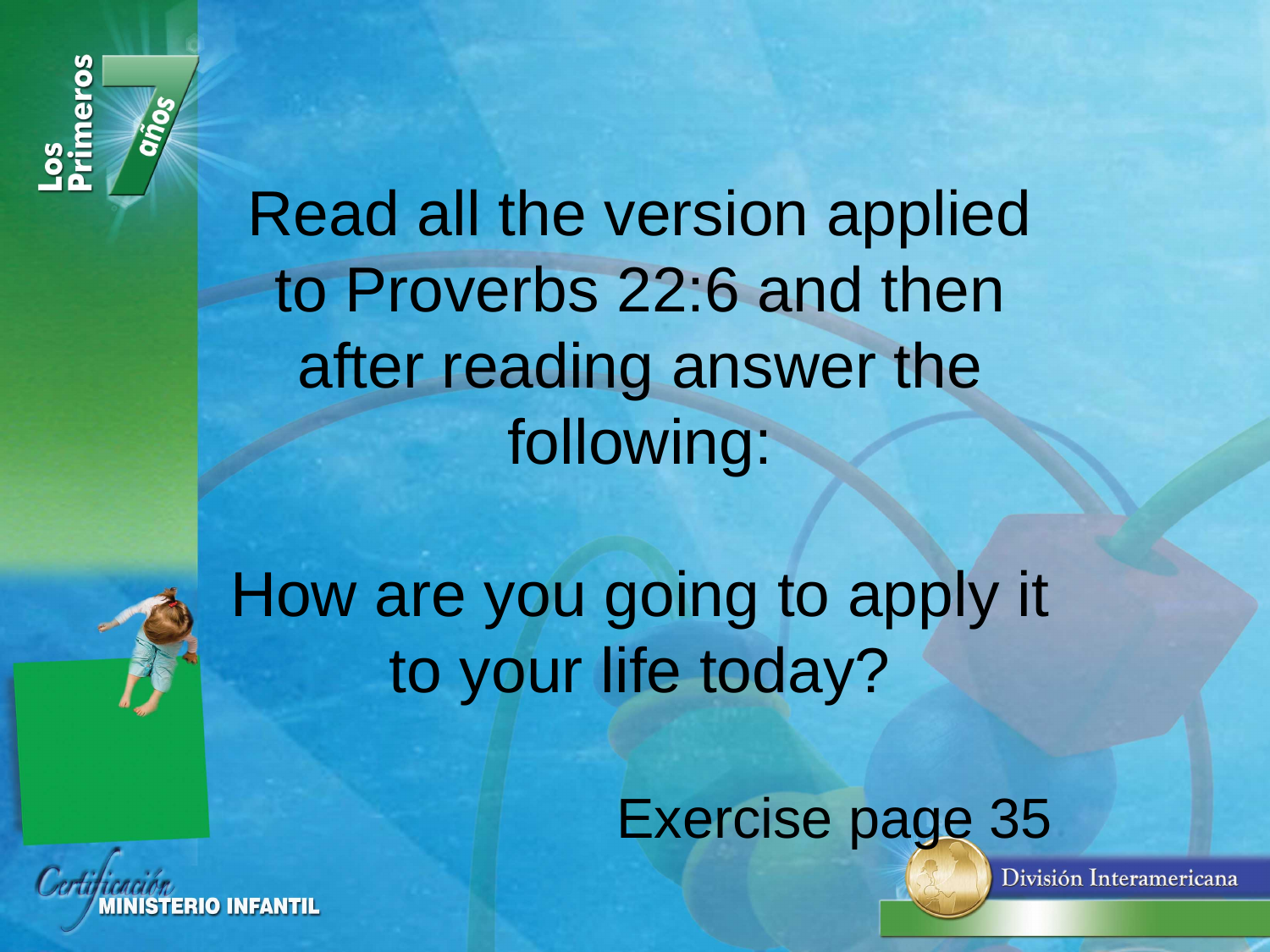

Read all the version applied to Proverbs 22:6 and then after reading answer the following:

How are you going to apply it to your life today?

Exercise page 35